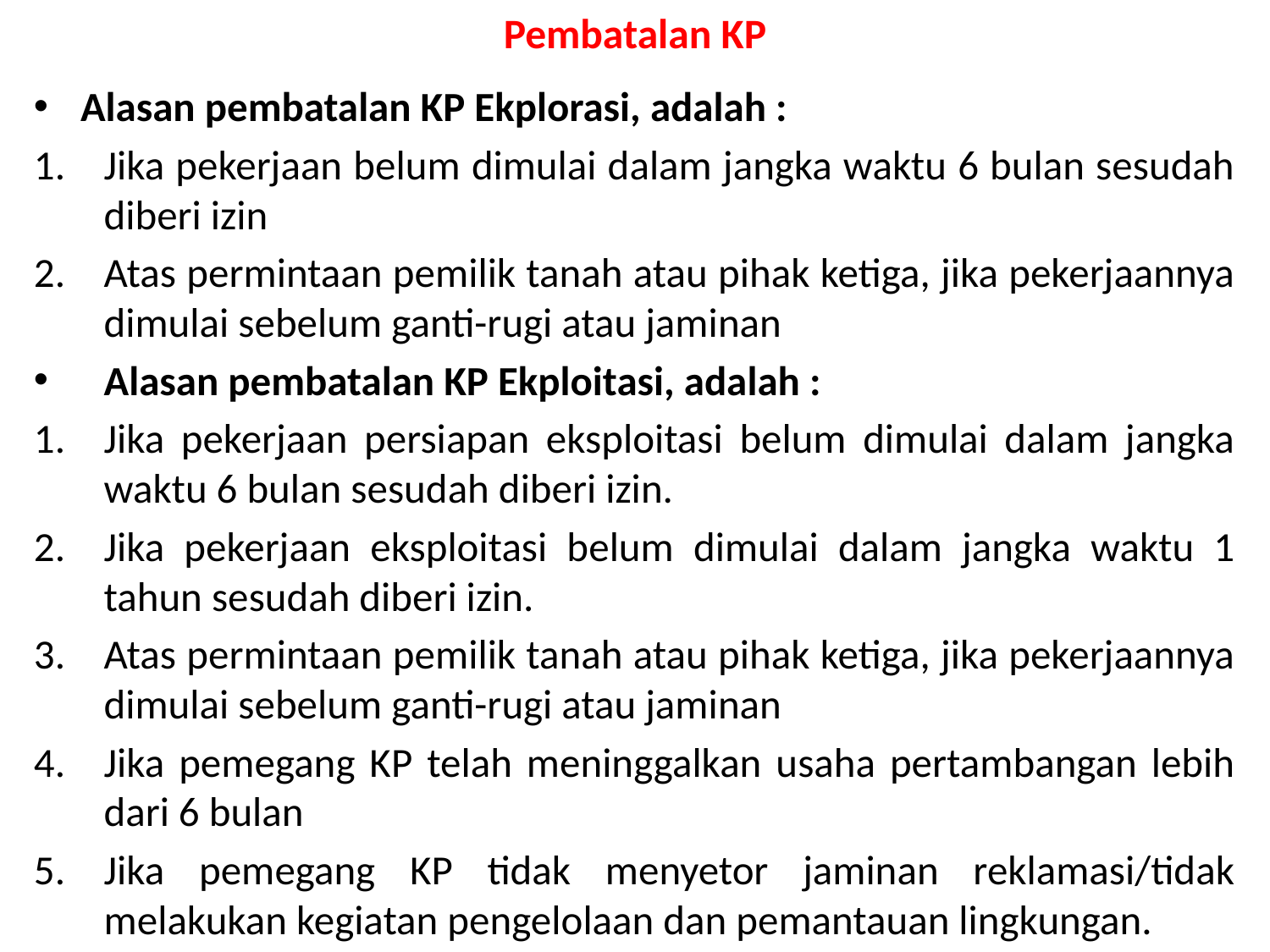

# Pembatalan KP
Alasan pembatalan KP Ekplorasi, adalah :
Jika pekerjaan belum dimulai dalam jangka waktu 6 bulan sesudah diberi izin
Atas permintaan pemilik tanah atau pihak ketiga, jika pekerjaannya dimulai sebelum ganti-rugi atau jaminan
Alasan pembatalan KP Ekploitasi, adalah :
Jika pekerjaan persiapan eksploitasi belum dimulai dalam jangka waktu 6 bulan sesudah diberi izin.
Jika pekerjaan eksploitasi belum dimulai dalam jangka waktu 1 tahun sesudah diberi izin.
Atas permintaan pemilik tanah atau pihak ketiga, jika pekerjaannya dimulai sebelum ganti-rugi atau jaminan
Jika pemegang KP telah meninggalkan usaha pertambangan lebih dari 6 bulan
Jika pemegang KP tidak menyetor jaminan reklamasi/tidak melakukan kegiatan pengelolaan dan pemantauan lingkungan.